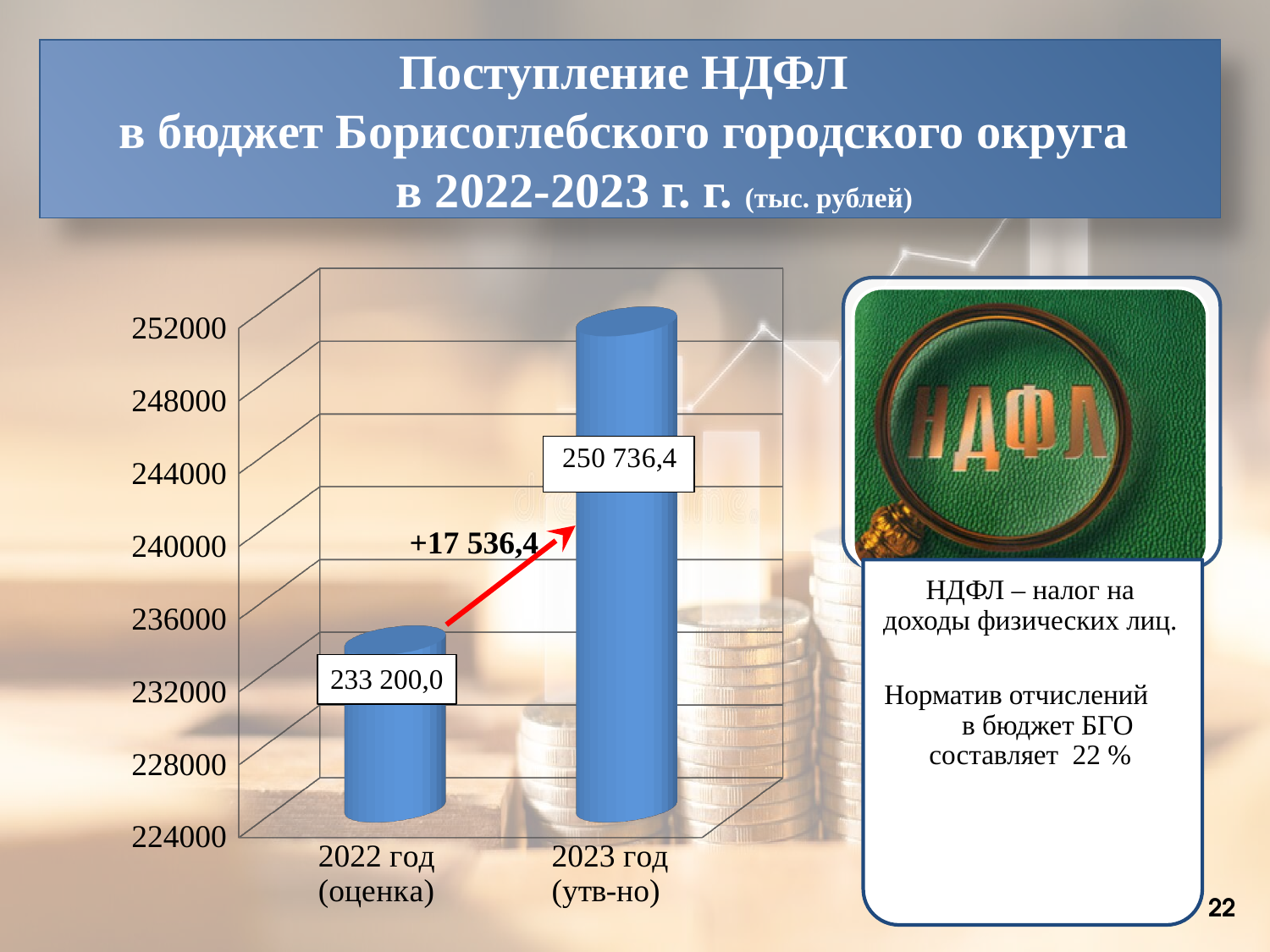

Поступление НДФЛ
в бюджет Борисоглебского городского округа
    в 2022-2023 г. г. (тыс. рублей)

[unsupported chart]

НДФЛ – налог на доходы физических лиц.
Норматив отчислений           в бюджет БГО  составляет  22 %

+17 536,4
233 200,0
22